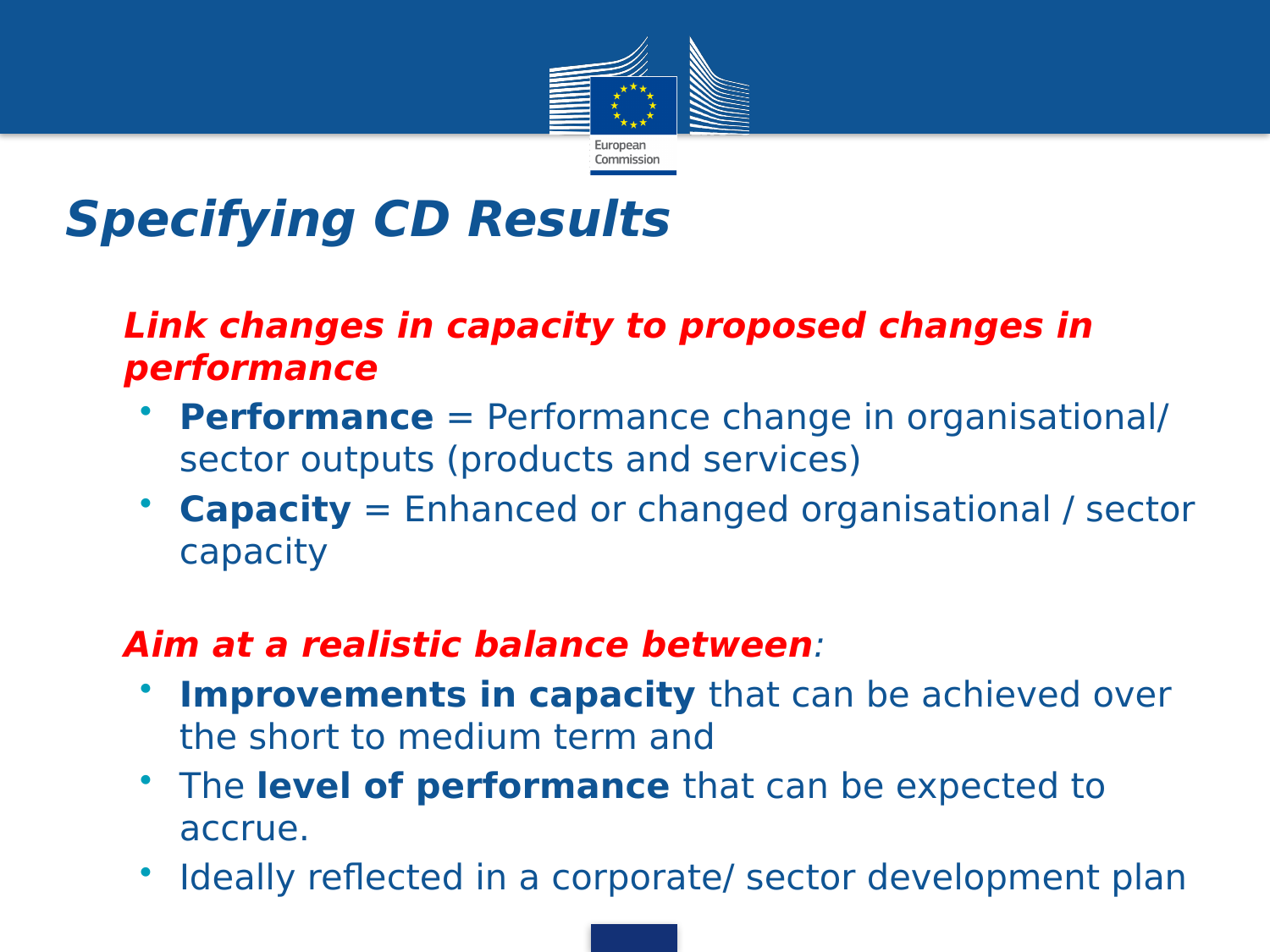

# Specifying CD Results
Link changes in capacity to proposed changes in performance
Performance = Performance change in organisational/ sector outputs (products and services)
Capacity = Enhanced or changed organisational / sector capacity

Aim at a realistic balance between:
Improvements in capacity that can be achieved over the short to medium term and
The level of performance that can be expected to accrue.
Ideally reflected in a corporate/ sector development plan